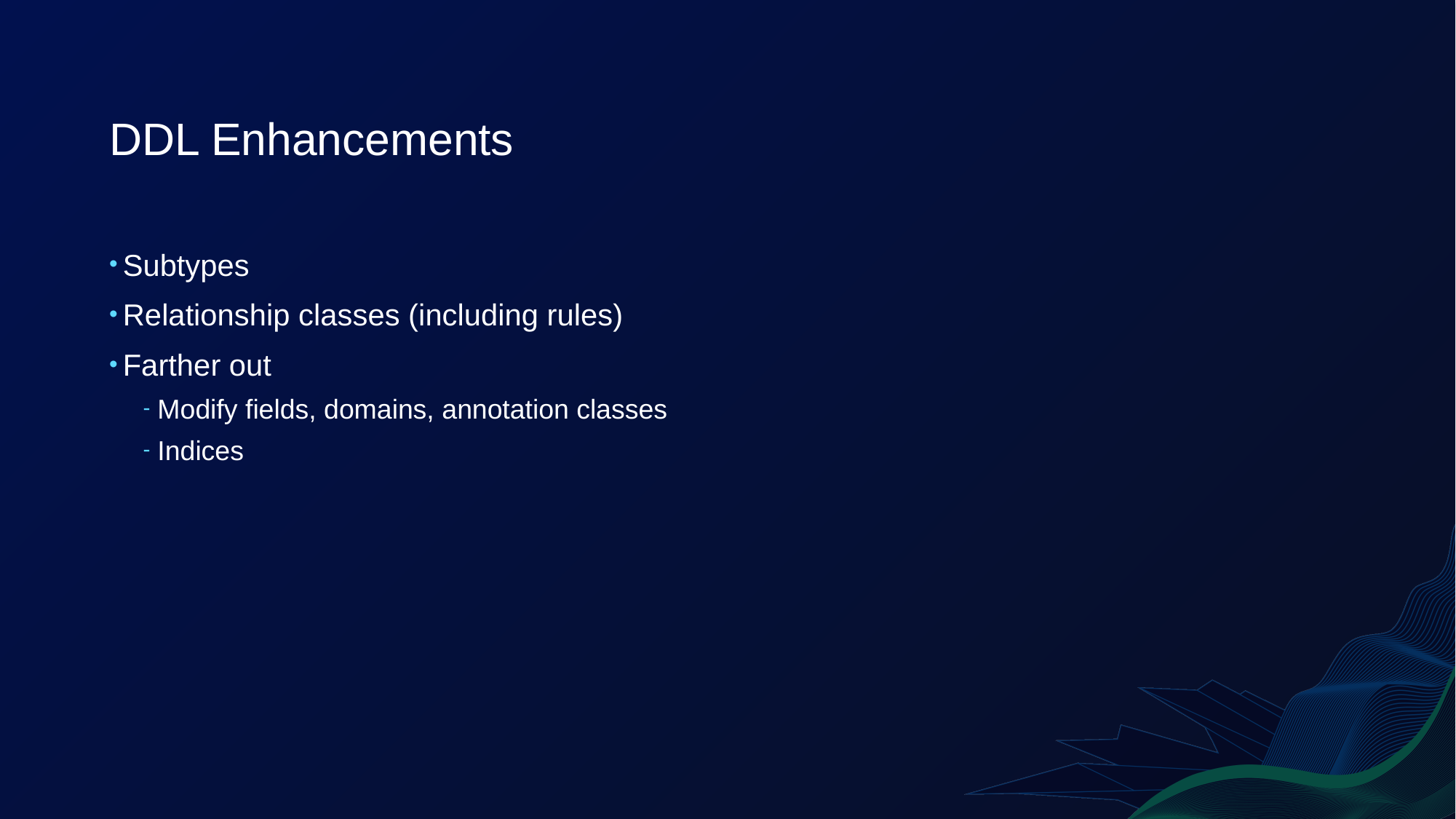

# DDL Enhancements
Subtypes
Relationship classes (including rules)
Farther out
Modify fields, domains, annotation classes
Indices